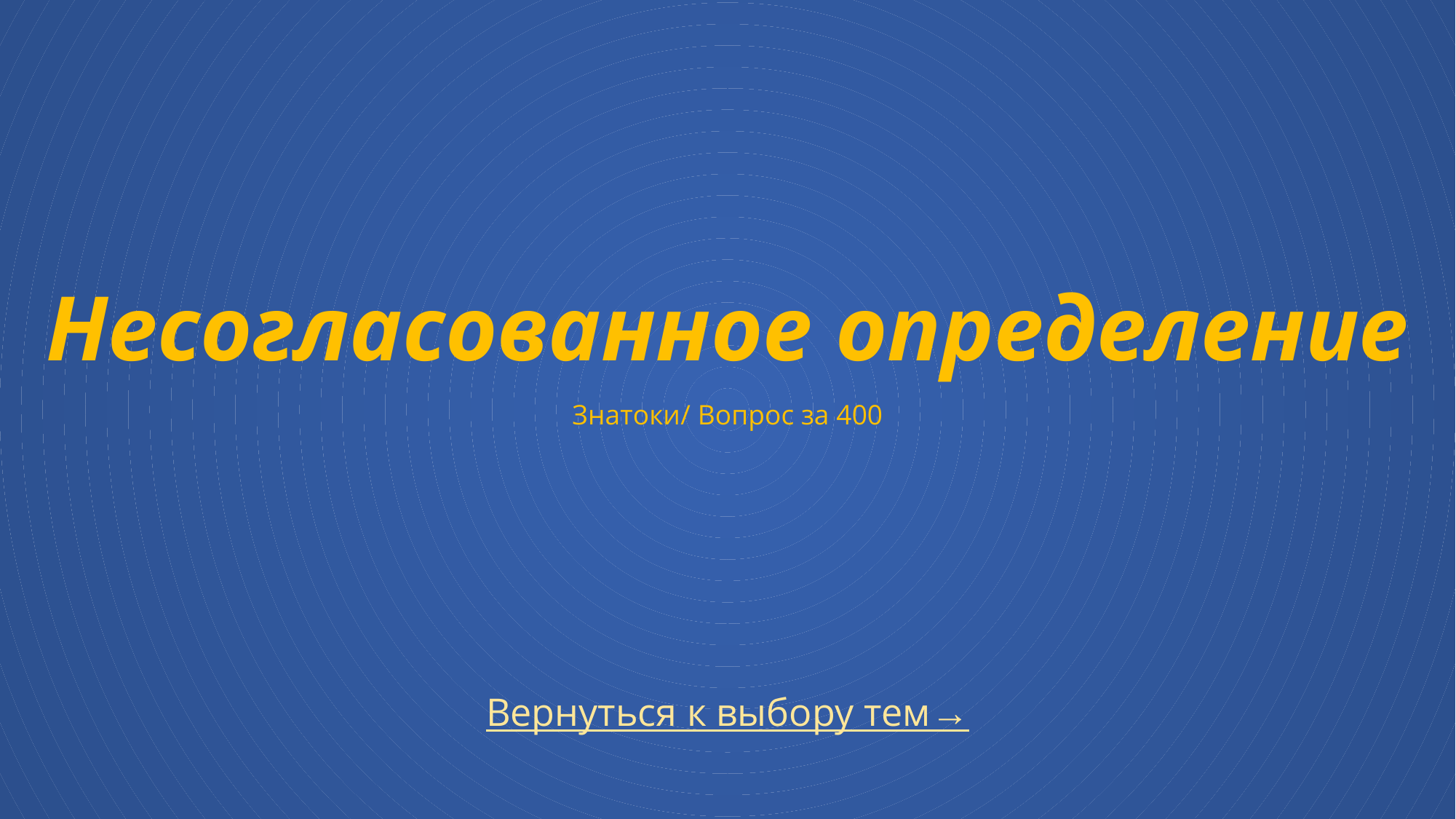

# Несогласованное определение Знатоки/ Вопрос за 400
Вернуться к выбору тем→